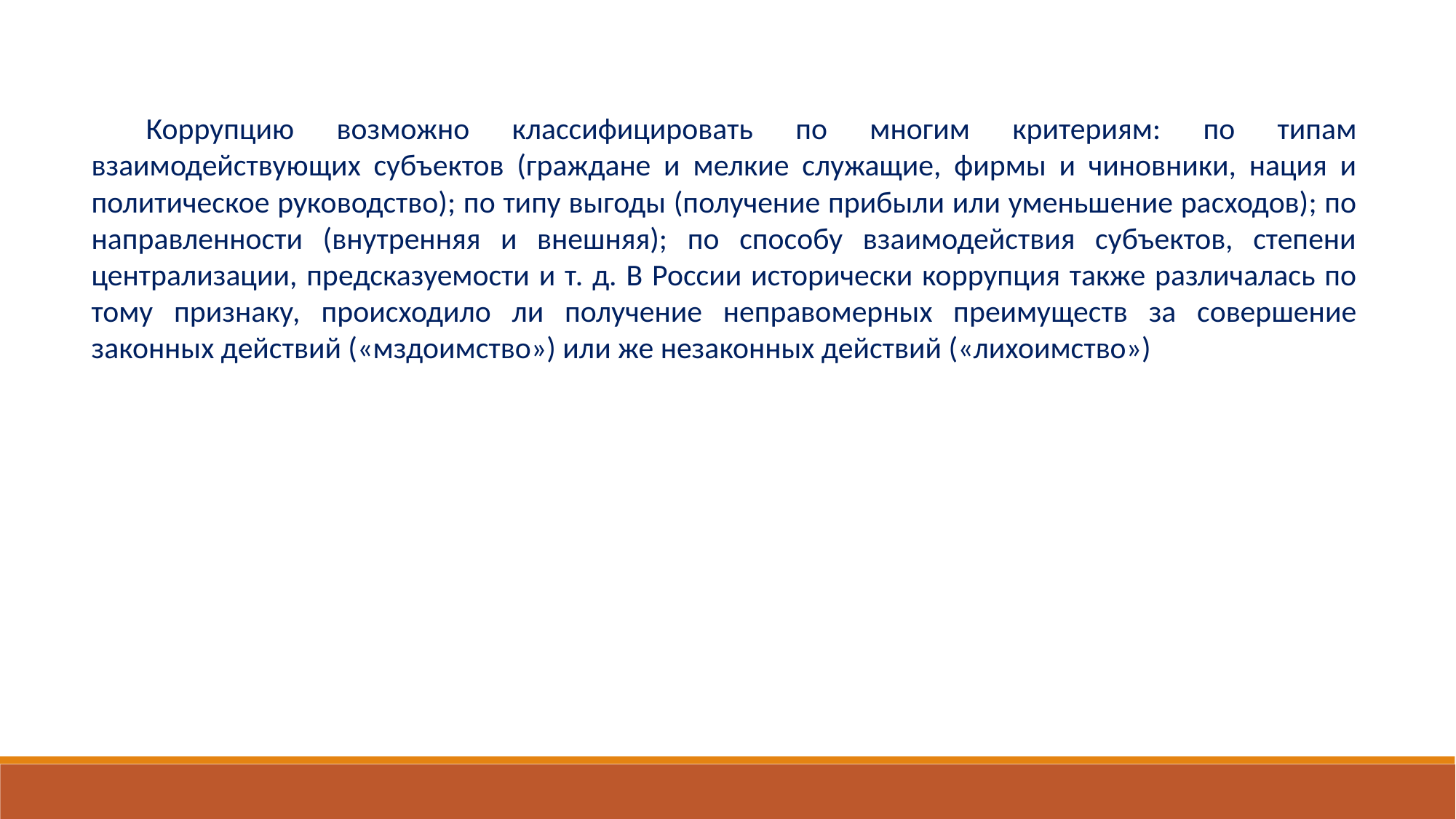

Коррупцию возможно классифицировать по многим критериям: по типам взаимодействующих субъектов (граждане и мелкие служащие, фирмы и чиновники, нация и политическое руководство); по типу выгоды (получение прибыли или уменьшение расходов); по направленности (внутренняя и внешняя); по способу взаимодействия субъектов, степени централизации, предсказуемости и т. д. В России исторически коррупция также различалась по тому признаку, происходило ли получение неправомерных преимуществ за совершение законных действий («мздоимство») или же незаконных действий («лихоимство»)